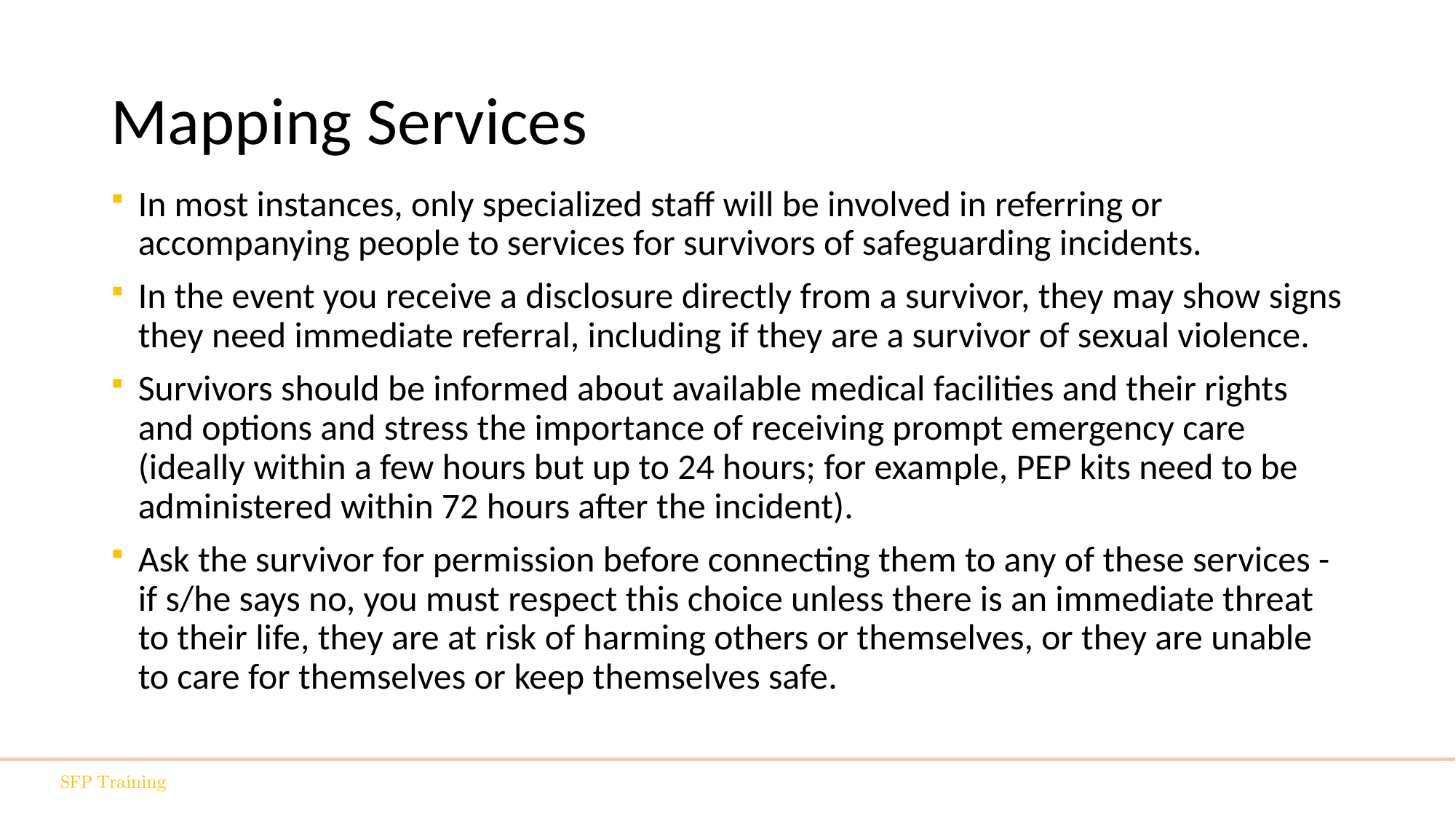

# Mapping Services
In most instances, only specialized staff will be involved in referring or accompanying people to services for survivors of safeguarding incidents.
In the event you receive a disclosure directly from a survivor, they may show signs they need immediate referral, including if they are a survivor of sexual violence.
Survivors should be informed about available medical facilities and their rights and options and stress the importance of receiving prompt emergency care (ideally within a few hours but up to 24 hours; for example, PEP kits need to be administered within 72 hours after the incident).
Ask the survivor for permission before connecting them to any of these services - if s/he says no, you must respect this choice unless there is an immediate threat to their life, they are at risk of harming others or themselves, or they are unable to care for themselves or keep themselves safe.

SFP Training